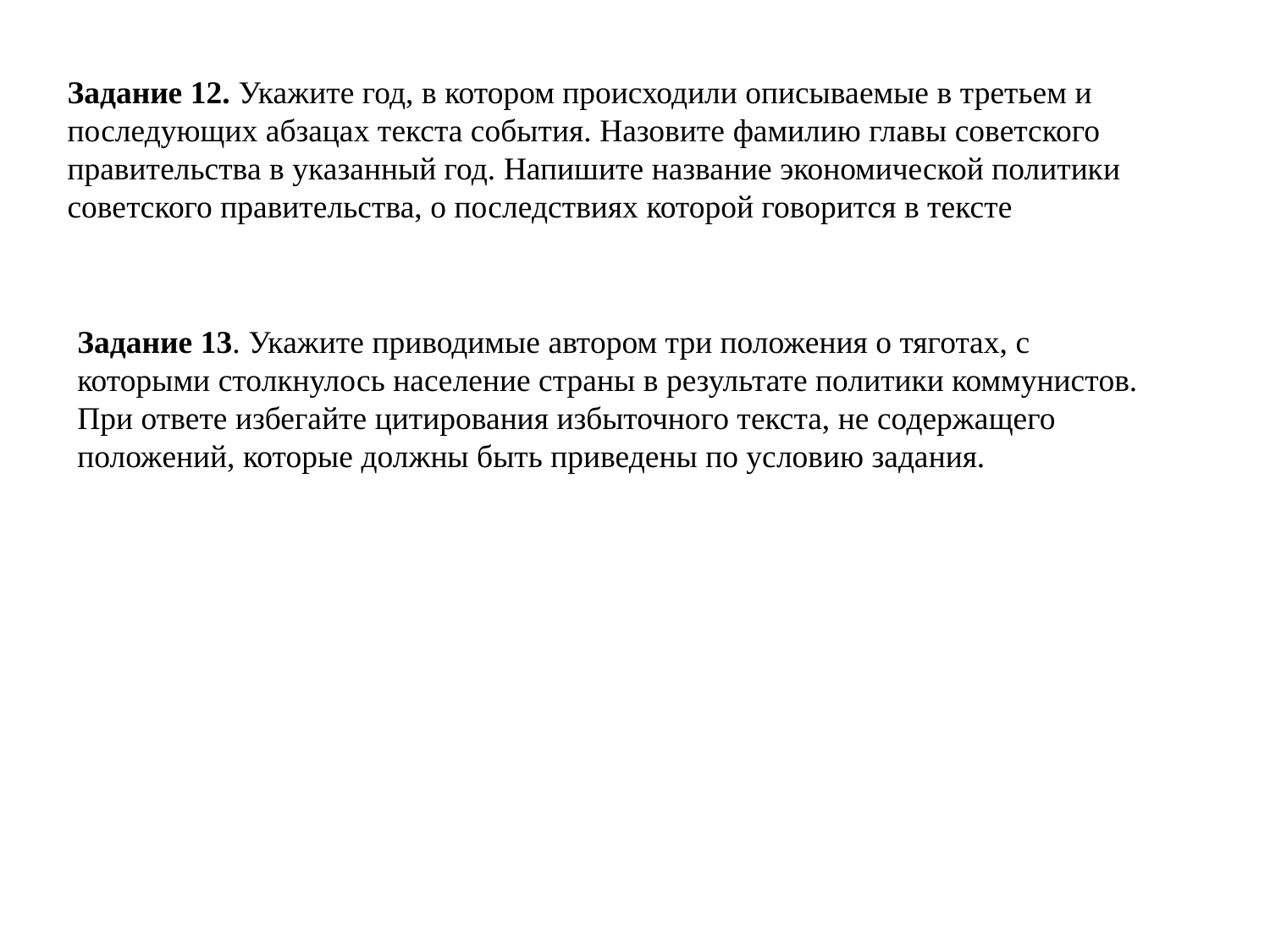

Задание 12. Укажите год, в котором происходили описываемые в третьем и последующих абзацах текста события. Назовите фамилию главы советского правительства в указанный год. Напишите название экономической политики советского правительства, о последствиях которой говорится в тексте
Задание 13. Укажите приводимые автором три положения о тяготах, с которыми столкнулось население страны в результате политики коммунистов. При ответе избегайте цитирования избыточного текста, не содержащего положений, которые должны быть приведены по условию задания.